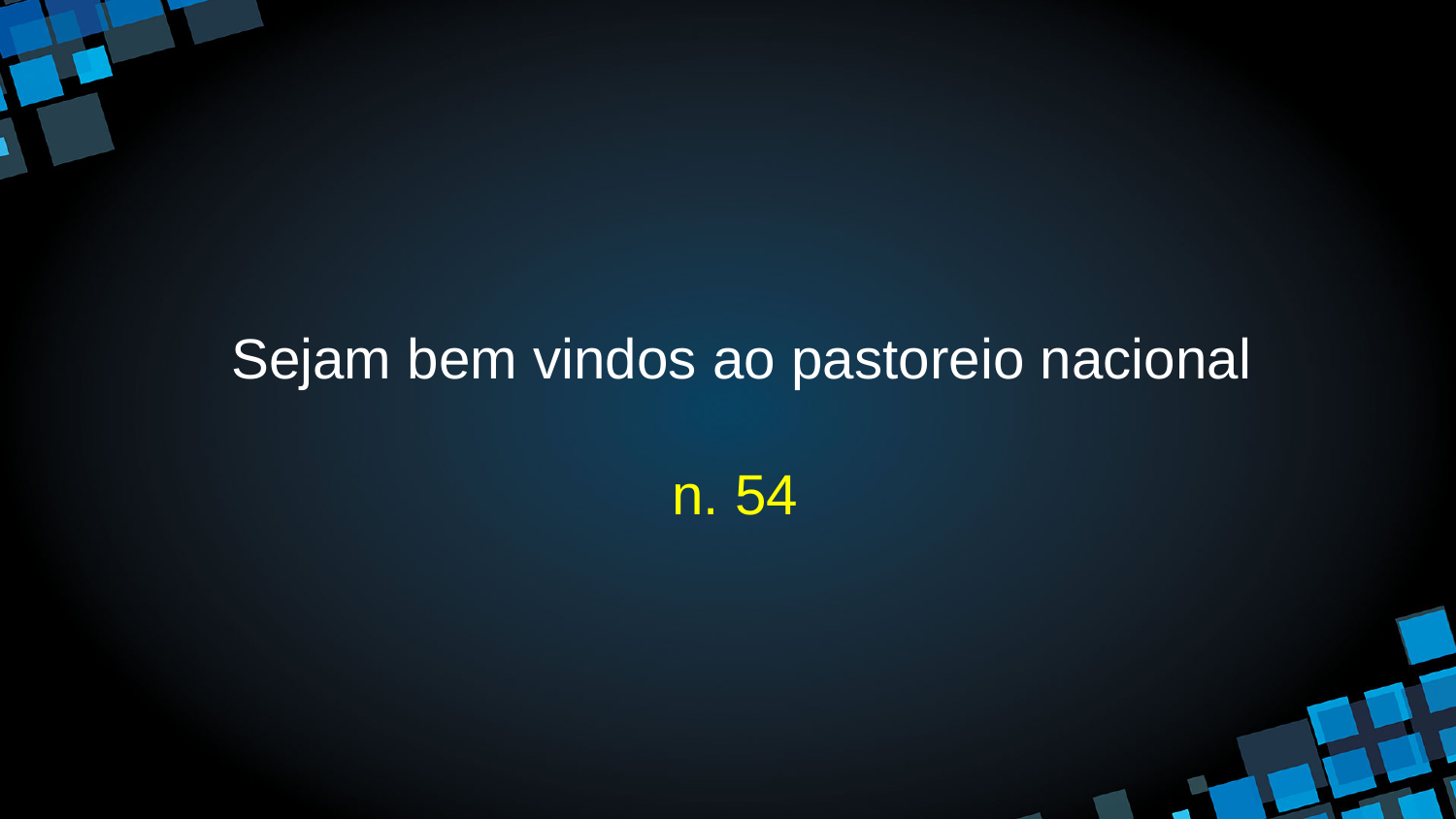

Sejam bem vindos ao pastoreio nacional
n. 54